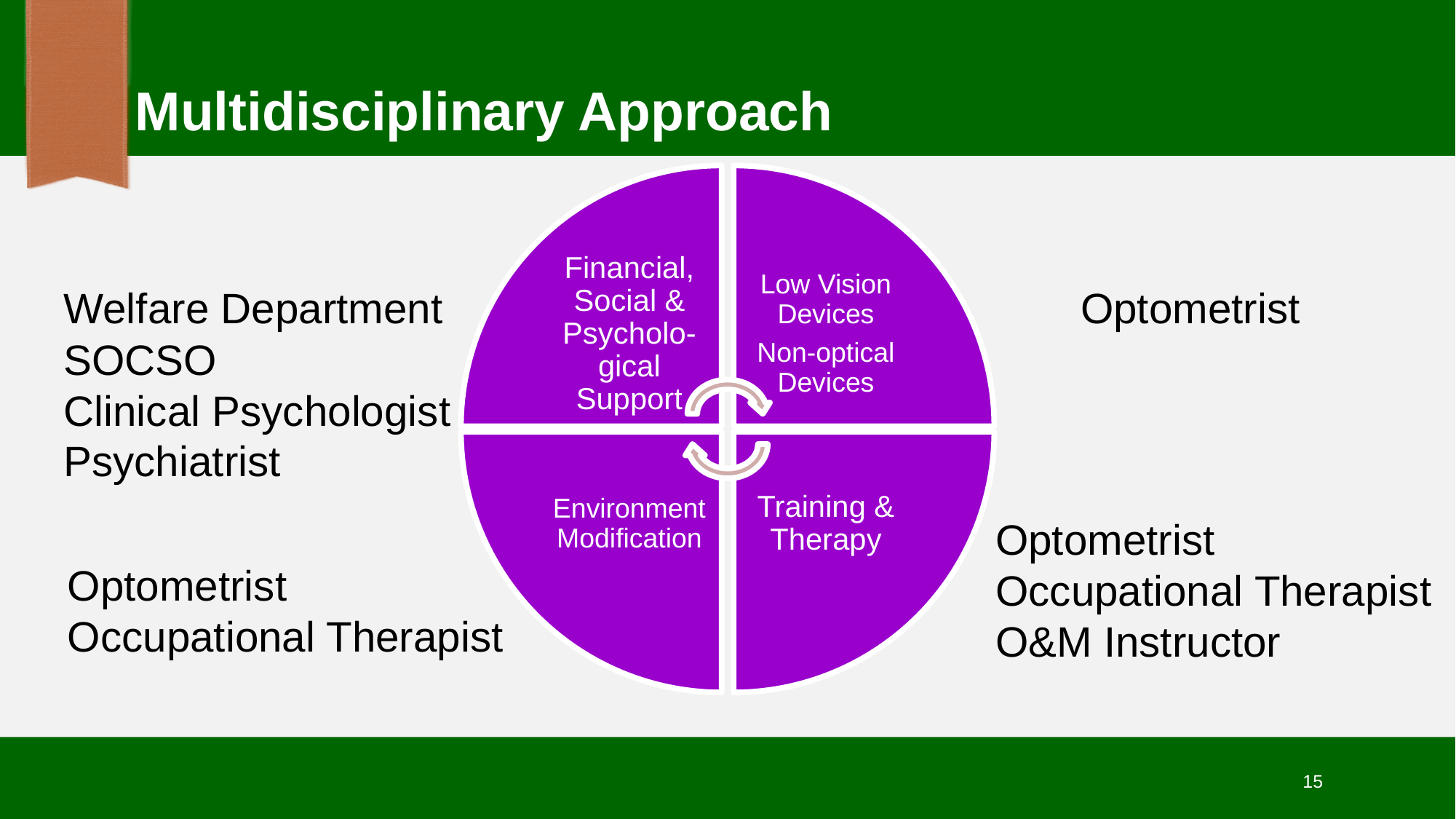

Multidisciplinary Approach
Financial, Social & Psycholo-gical Support
Low Vision Devices
Non-optical Devices
Training & Therapy
Environment Modification

Welfare Department
SOCSO
Clinical Psychologist
Psychiatrist
Optometrist
Optometrist
Occupational Therapist
O&M Instructor
Optometrist
Occupational Therapist
15